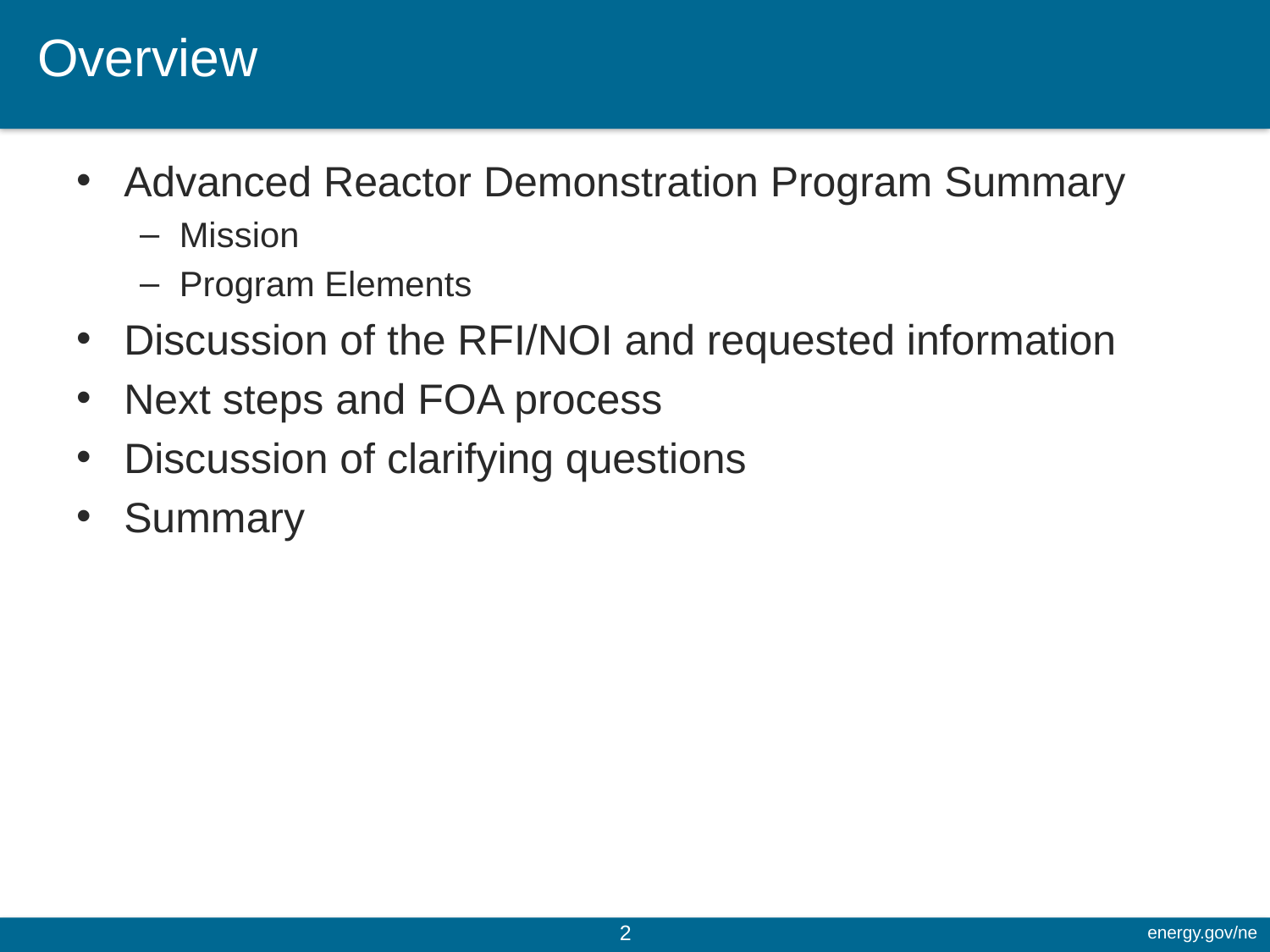

# Overview
Advanced Reactor Demonstration Program Summary
Mission
Program Elements
Discussion of the RFI/NOI and requested information
Next steps and FOA process
Discussion of clarifying questions
Summary